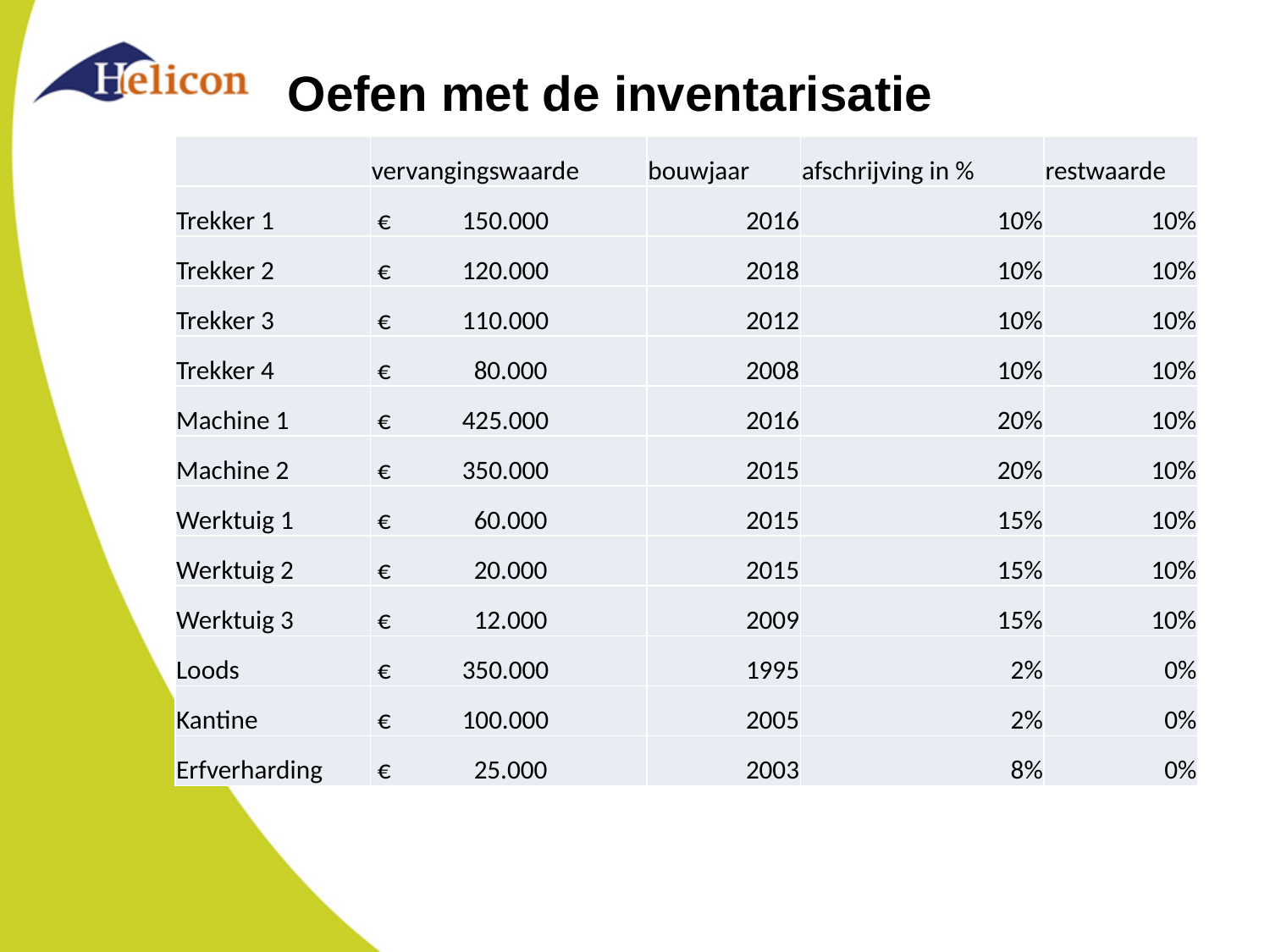

# Oefen met de inventarisatie
|  | vervangingswaarde | bouwjaar | afschrijving in % | restwaarde |
| --- | --- | --- | --- | --- |
| Trekker 1 | € 150.000 | 2016 | 10% | 10% |
| Trekker 2 | € 120.000 | 2018 | 10% | 10% |
| Trekker 3 | € 110.000 | 2012 | 10% | 10% |
| Trekker 4 | € 80.000 | 2008 | 10% | 10% |
| Machine 1 | € 425.000 | 2016 | 20% | 10% |
| Machine 2 | € 350.000 | 2015 | 20% | 10% |
| Werktuig 1 | € 60.000 | 2015 | 15% | 10% |
| Werktuig 2 | € 20.000 | 2015 | 15% | 10% |
| Werktuig 3 | € 12.000 | 2009 | 15% | 10% |
| Loods | € 350.000 | 1995 | 2% | 0% |
| Kantine | € 100.000 | 2005 | 2% | 0% |
| Erfverharding | € 25.000 | 2003 | 8% | 0% |